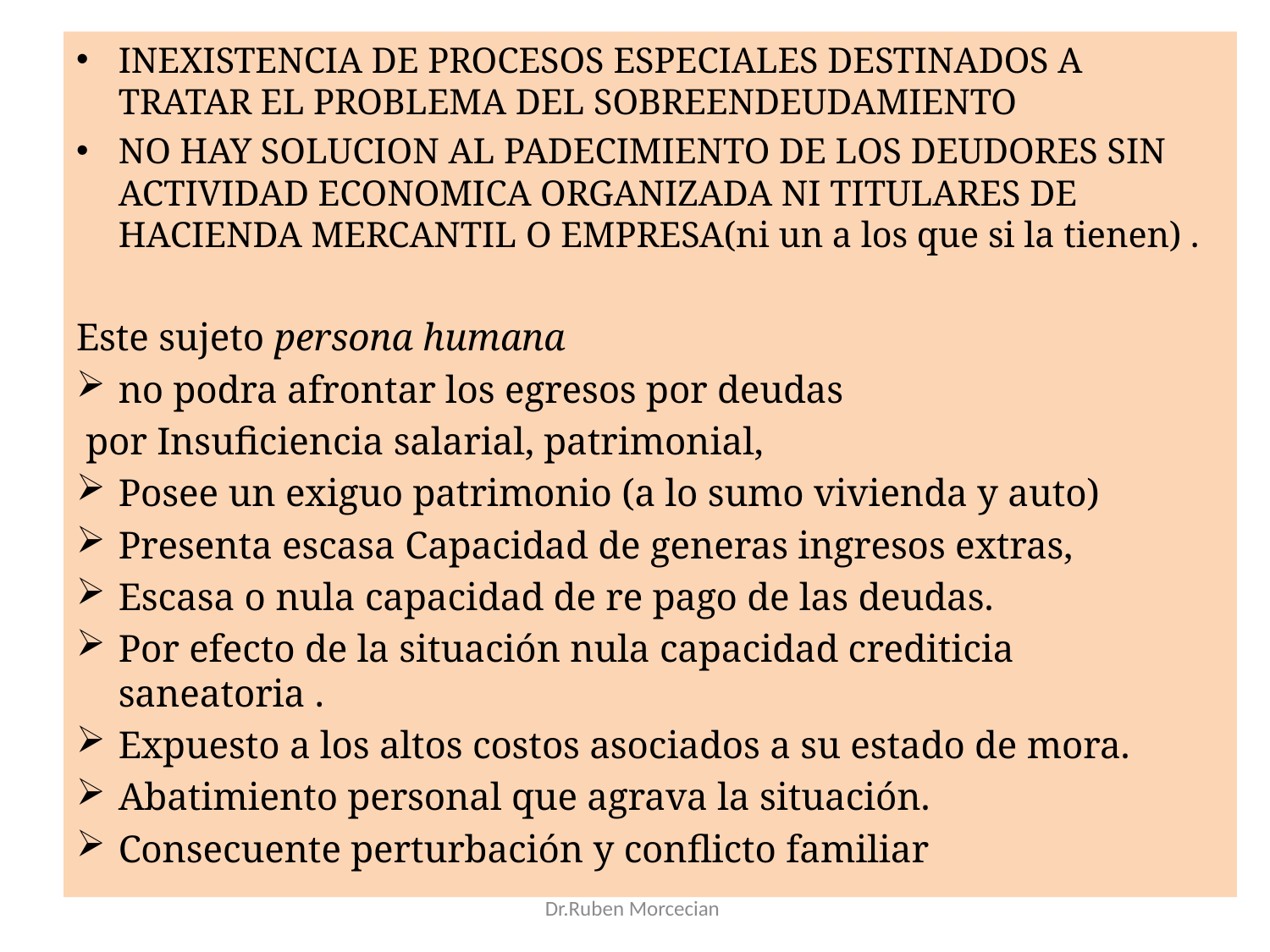

INEXISTENCIA DE PROCESOS ESPECIALES DESTINADOS A TRATAR EL PROBLEMA DEL SOBREENDEUDAMIENTO
NO HAY SOLUCION AL PADECIMIENTO DE LOS DEUDORES SIN ACTIVIDAD ECONOMICA ORGANIZADA NI TITULARES DE HACIENDA MERCANTIL O EMPRESA(ni un a los que si la tienen) .

Este sujeto persona humana
no podra afrontar los egresos por deudas
 por Insuficiencia salarial, patrimonial,
Posee un exiguo patrimonio (a lo sumo vivienda y auto)
Presenta escasa Capacidad de generas ingresos extras,
Escasa o nula capacidad de re pago de las deudas.
Por efecto de la situación nula capacidad crediticia saneatoria .
Expuesto a los altos costos asociados a su estado de mora.
Abatimiento personal que agrava la situación.
Consecuente perturbación y conflicto familiar

Dr.Ruben Morcecian